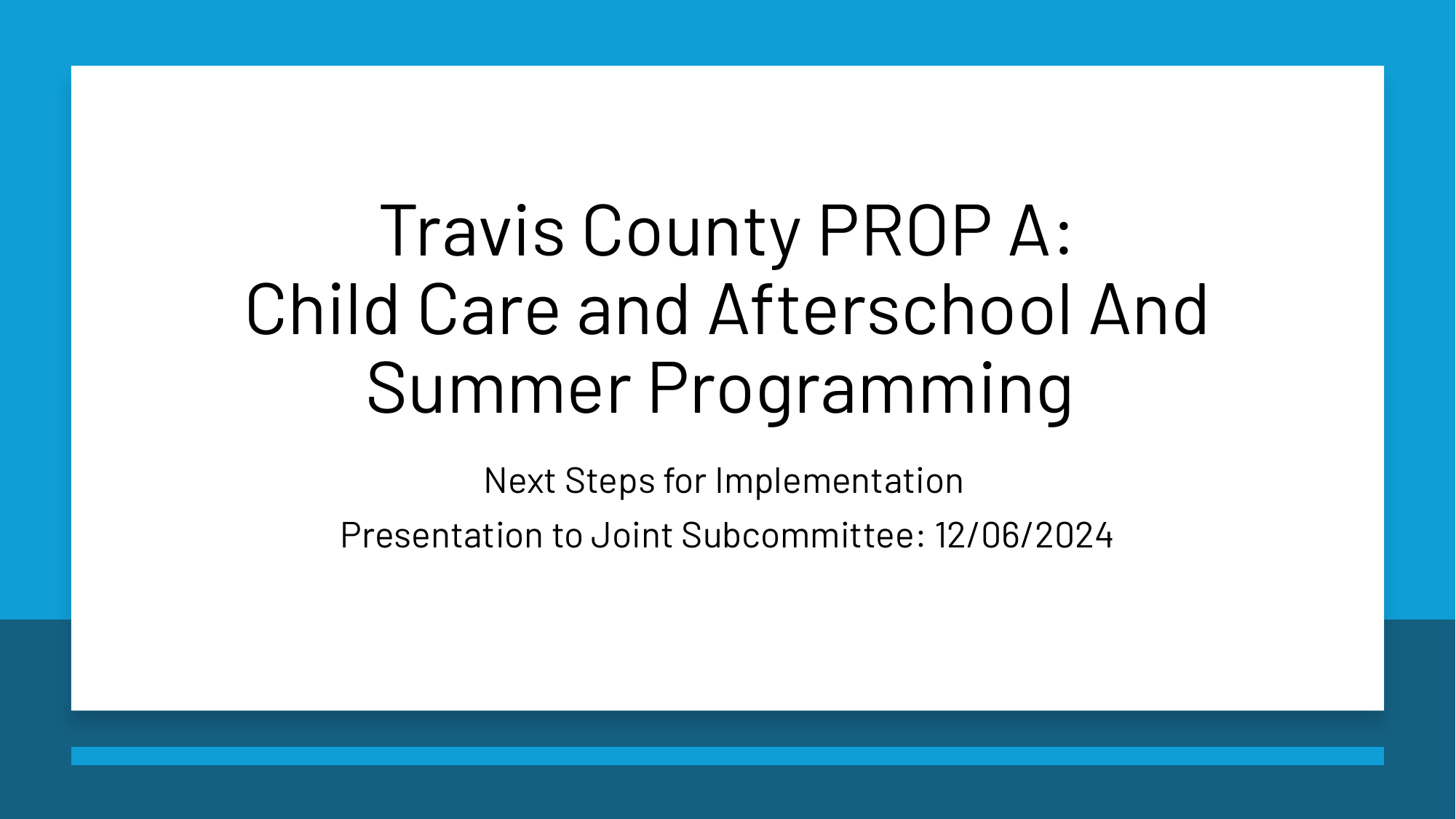

# Travis County PROP A: Child Care and Afterschool And Summer Programming
Next Steps for Implementation
Presentation to Joint Subcommittee: 12/06/2024